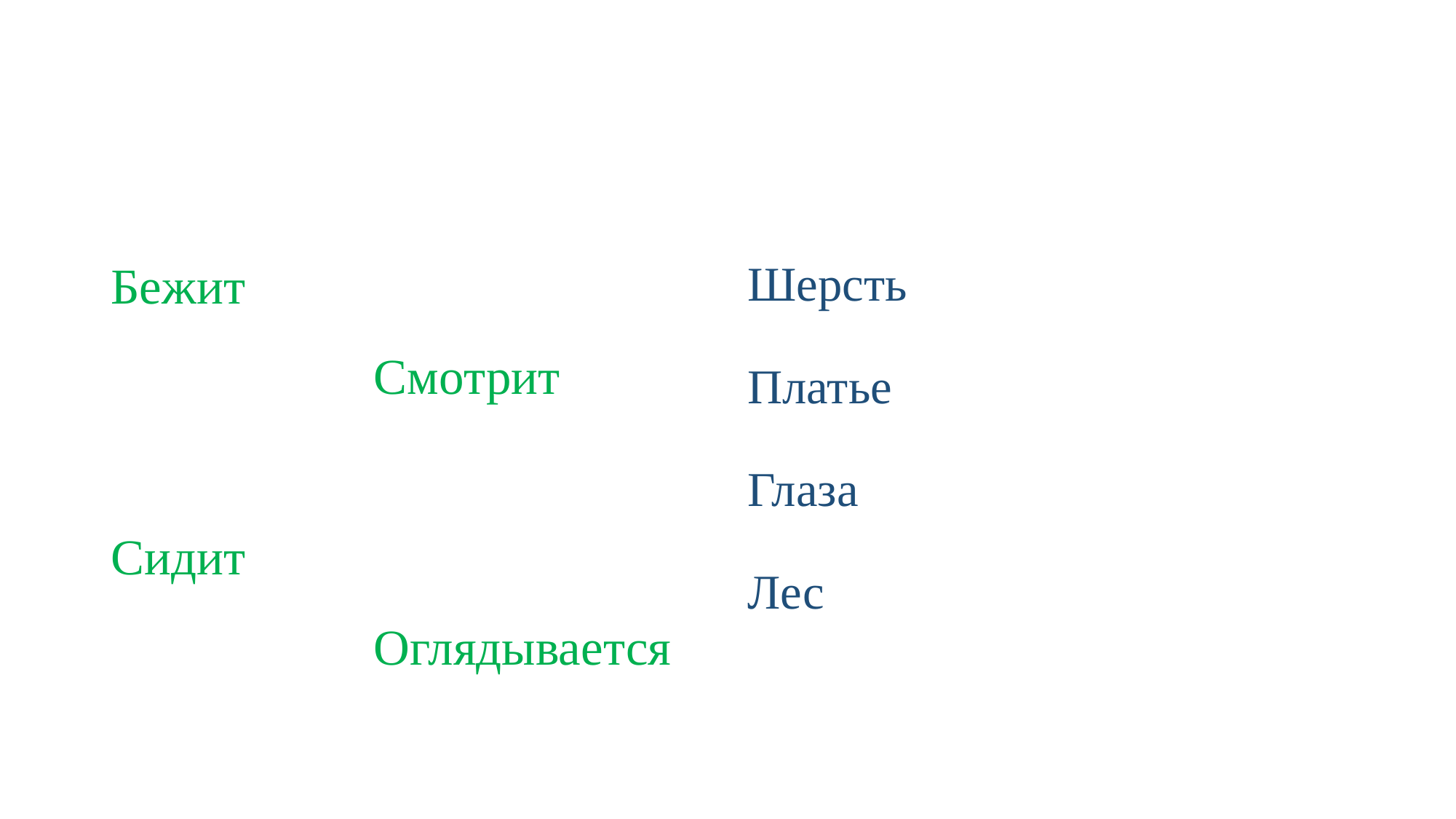

#
Бежит                                                          Смотрит                                                      Сидит                                                          Оглядывается
Шерсть
Платье
Глаза
Лес